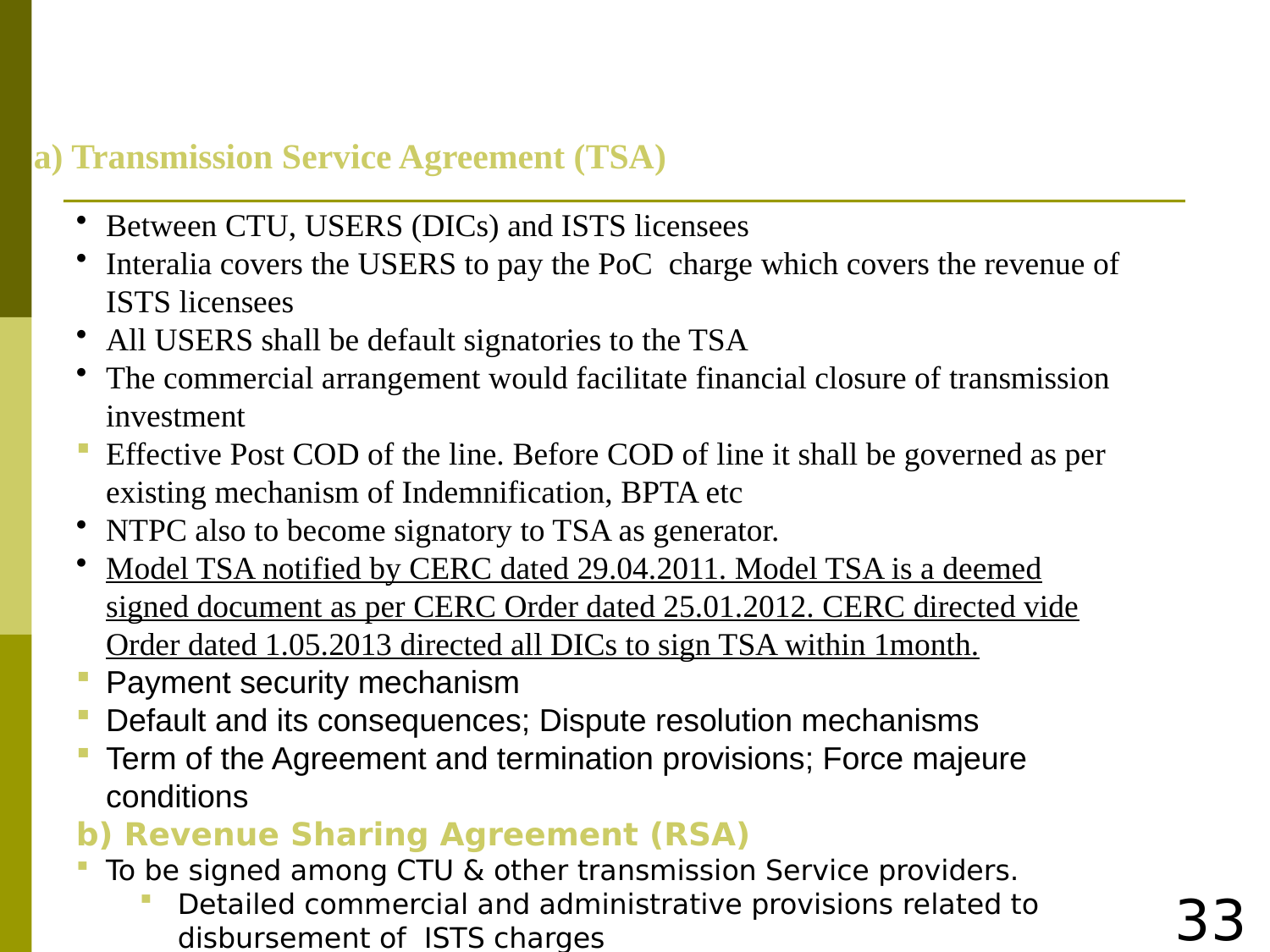

Sharing of Inter state Transmission charges and losses
a) Transmission Service Agreement (TSA)
Between CTU, USERS (DICs) and ISTS licensees
Interalia covers the USERS to pay the PoC  charge which covers the revenue of ISTS licensees
All USERS shall be default signatories to the TSA
The commercial arrangement would facilitate financial closure of transmission investment
Effective Post COD of the line. Before COD of line it shall be governed as per existing mechanism of Indemnification, BPTA etc
NTPC also to become signatory to TSA as generator.
Model TSA notified by CERC dated 29.04.2011. Model TSA is a deemed signed document as per CERC Order dated 25.01.2012. CERC directed vide Order dated 1.05.2013 directed all DICs to sign TSA within 1month.
Payment security mechanism
Default and its consequences; Dispute resolution mechanisms
Term of the Agreement and termination provisions; Force majeure conditions
b) Revenue Sharing Agreement (RSA)
To be signed among CTU & other transmission Service providers.
Detailed commercial and administrative provisions related to disbursement of  ISTS charges

33